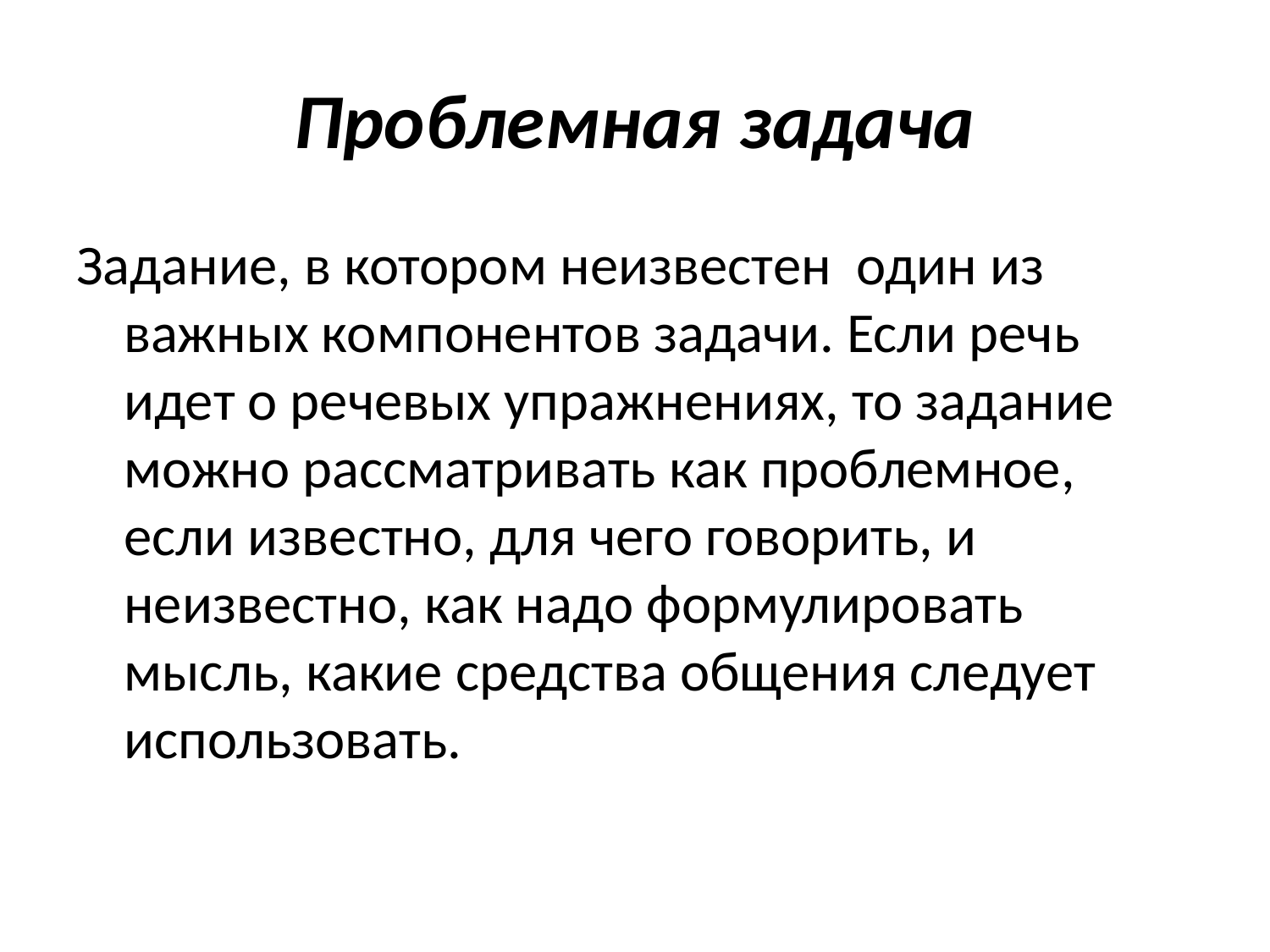

# Проблемная задача
Задание, в котором неизвестен  один из важных компонентов задачи. Если речь идет о речевых упражнениях, то задание можно рассматривать как проблемное, если известно, для чего говорить, и неизвестно, как надо формулировать мысль, какие средства общения следует использовать.